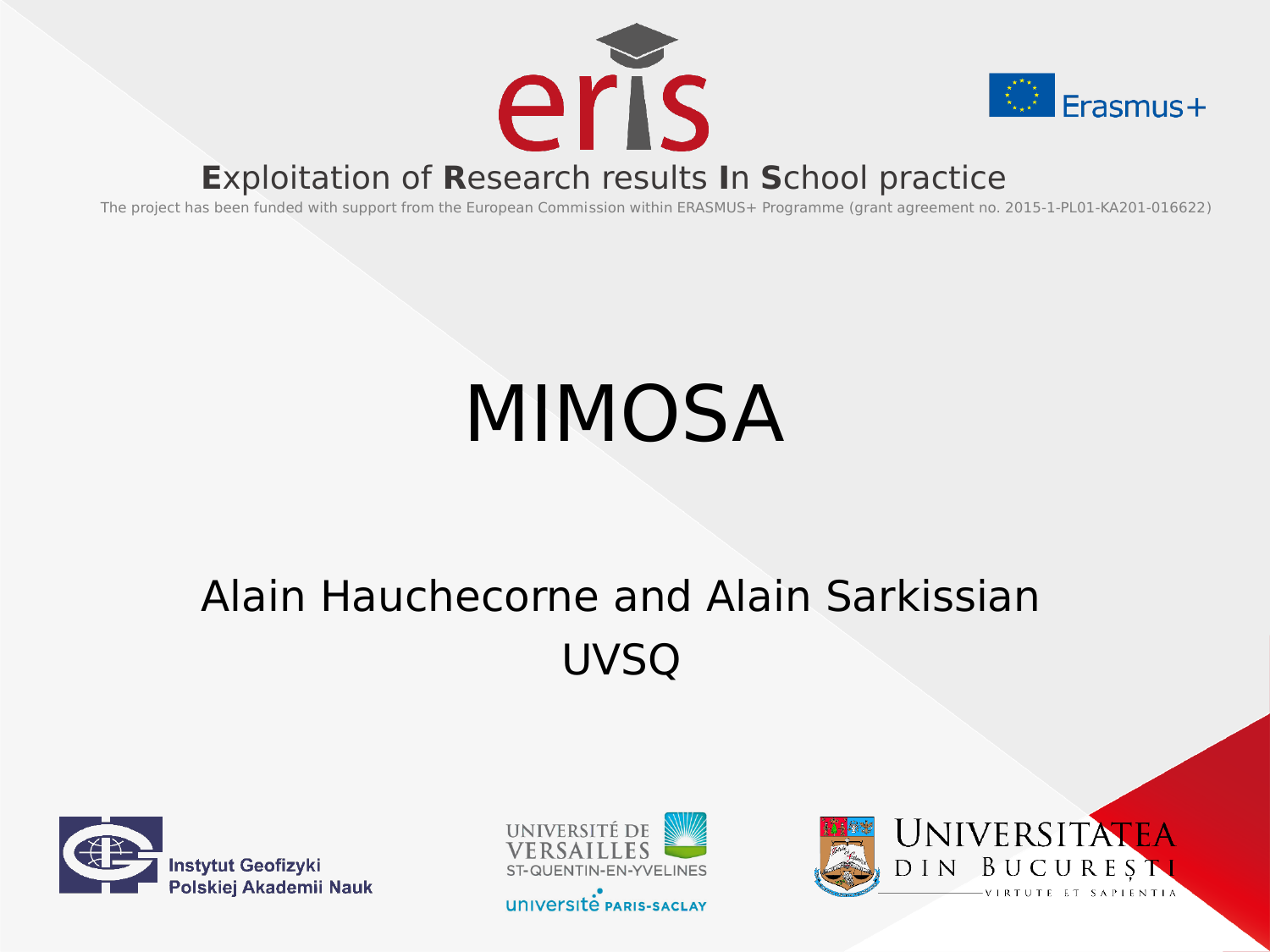

# MIMOSA
Alain Hauchecorne and Alain Sarkissian
UVSQ